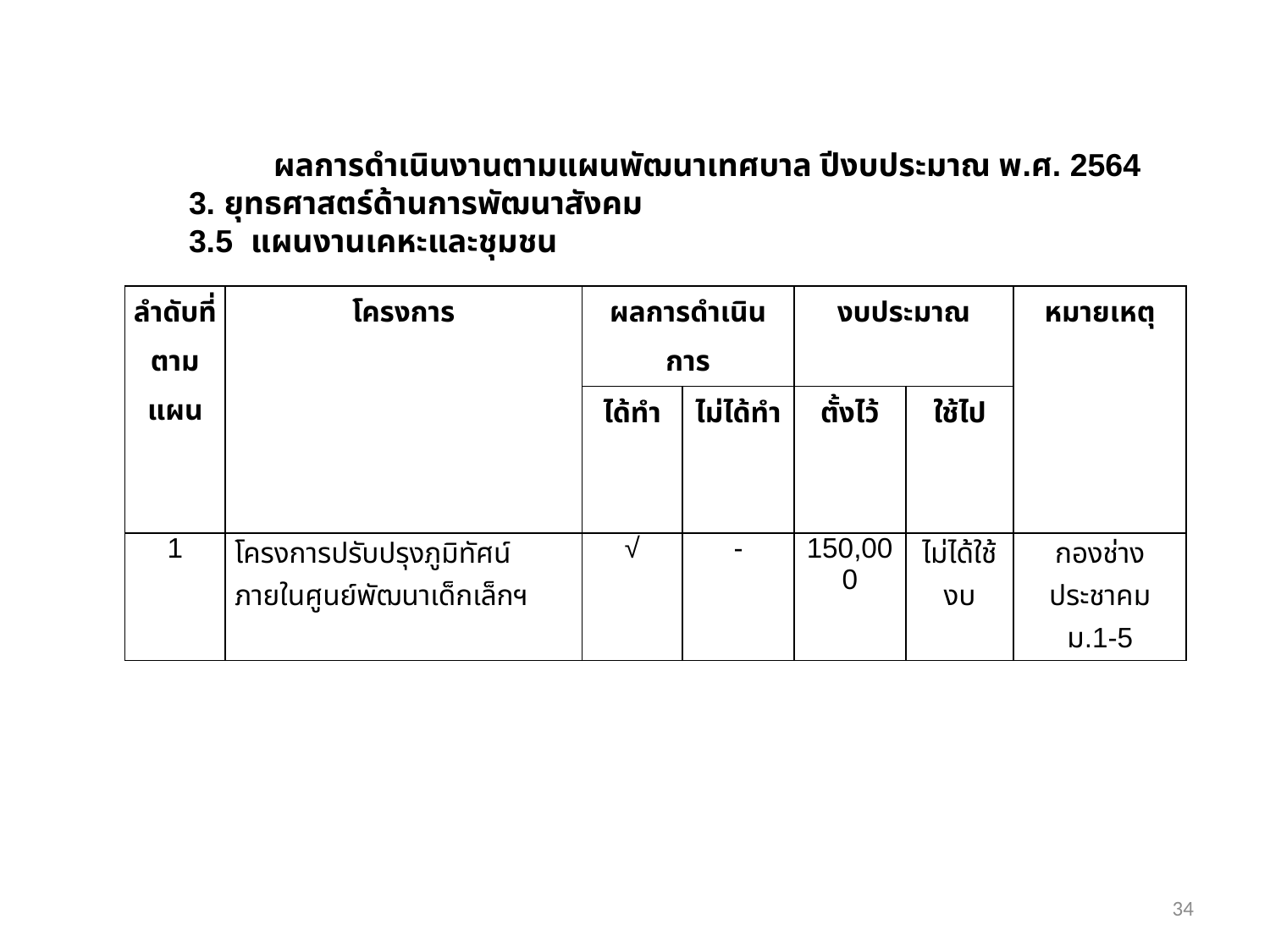

ผลการดำเนินงานตามแผนพัฒนาเทศบาล ปีงบประมาณ พ.ศ. 2564
3. ยุทธศาสตร์ด้านการพัฒนาสังคม
3.5  แผนงานเคหะและชุมชน
| ลำดับที่ตามแผน | โครงการ | ผลการดำเนินการ |  | งบประมาณ |  | หมายเหตุ |
| --- | --- | --- | --- | --- | --- | --- |
|  |  | ได้ทำ | ไม่ได้ทำ | ตั้งไว้ | ใช้ไป |  |
| 1 | โครงการปรับปรุงภูมิทัศน์ภายในศูนย์พัฒนาเด็กเล็กฯ | √ | - | 150,000 | ไม่ได้ใช้งบ | กองช่าง ประชาคม ม.1-5 |
34